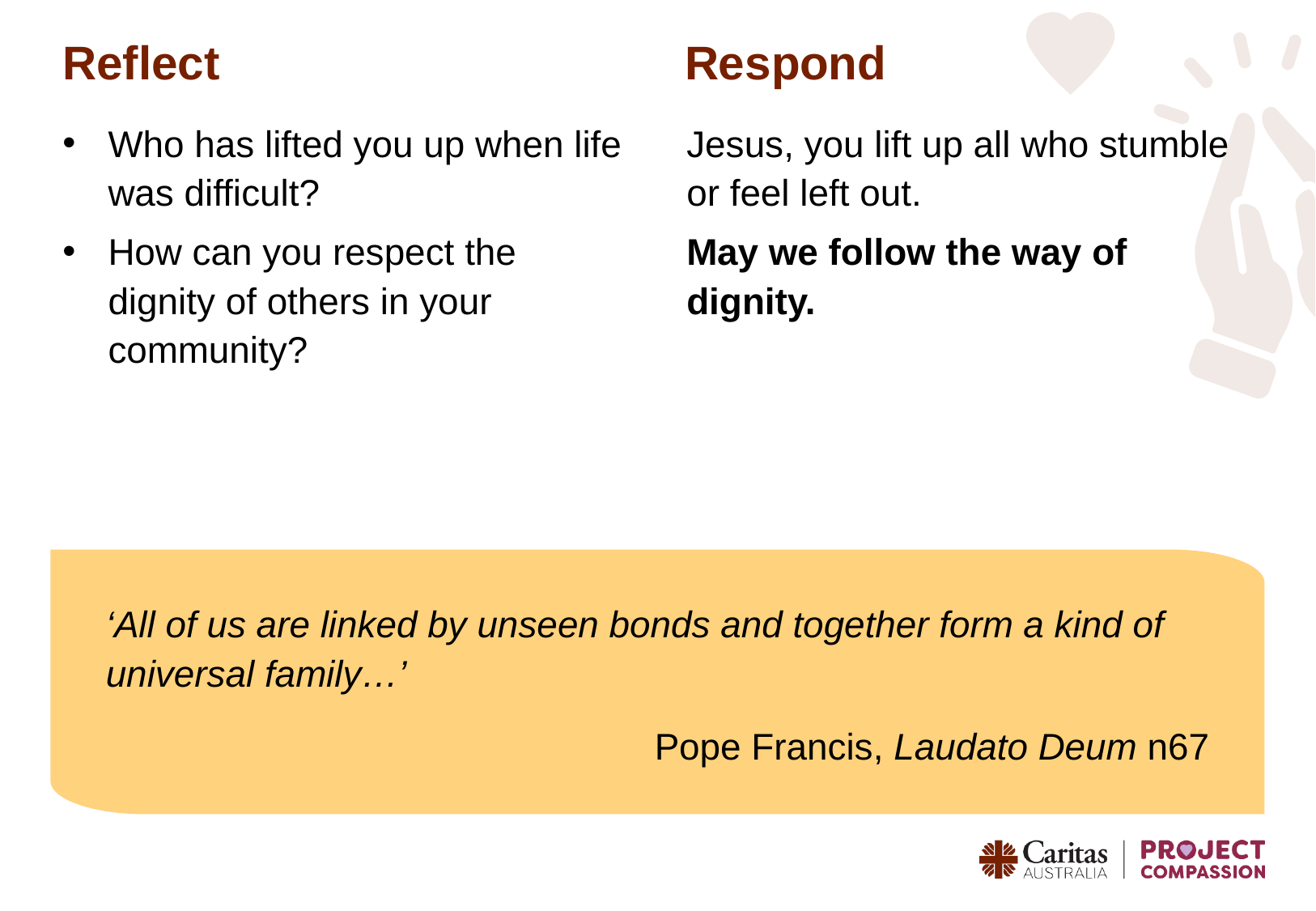

Reflect
Respond
Jesus, you lift up all who stumble or feel left out.
May we follow the way of dignity.

Who has lifted you up when life was difficult?
How can you respect the dignity of others in your community?
‘All of us are linked by unseen bonds and together form a kind of universal family…’
Pope Francis, Laudato Deum n67